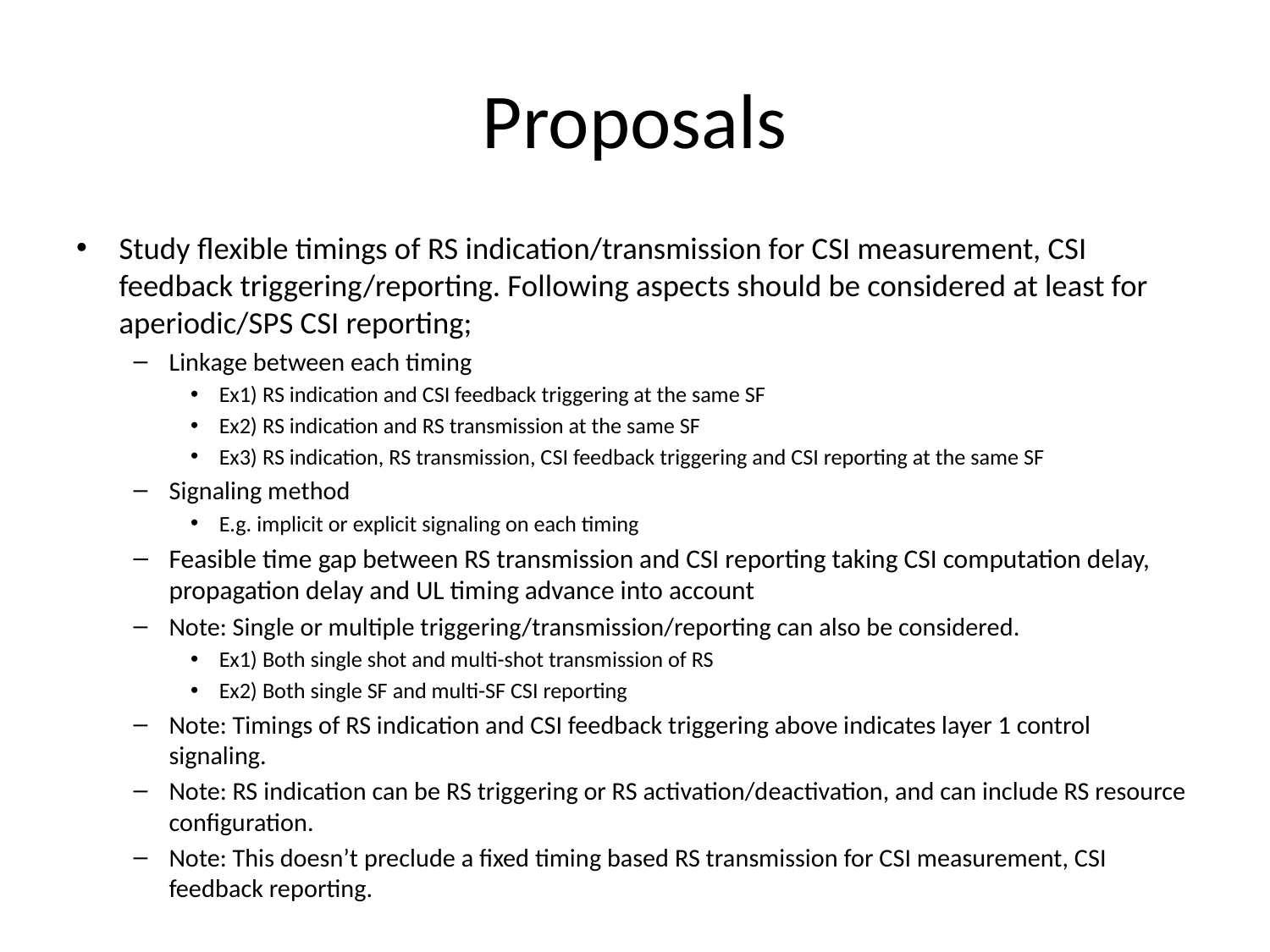

# Proposals
Study flexible timings of RS indication/transmission for CSI measurement, CSI feedback triggering/reporting. Following aspects should be considered at least for aperiodic/SPS CSI reporting;
Linkage between each timing
Ex1) RS indication and CSI feedback triggering at the same SF
Ex2) RS indication and RS transmission at the same SF
Ex3) RS indication, RS transmission, CSI feedback triggering and CSI reporting at the same SF
Signaling method
E.g. implicit or explicit signaling on each timing
Feasible time gap between RS transmission and CSI reporting taking CSI computation delay, propagation delay and UL timing advance into account
Note: Single or multiple triggering/transmission/reporting can also be considered.
Ex1) Both single shot and multi-shot transmission of RS
Ex2) Both single SF and multi-SF CSI reporting
Note: Timings of RS indication and CSI feedback triggering above indicates layer 1 control signaling.
Note: RS indication can be RS triggering or RS activation/deactivation, and can include RS resource configuration.
Note: This doesn’t preclude a fixed timing based RS transmission for CSI measurement, CSI feedback reporting.